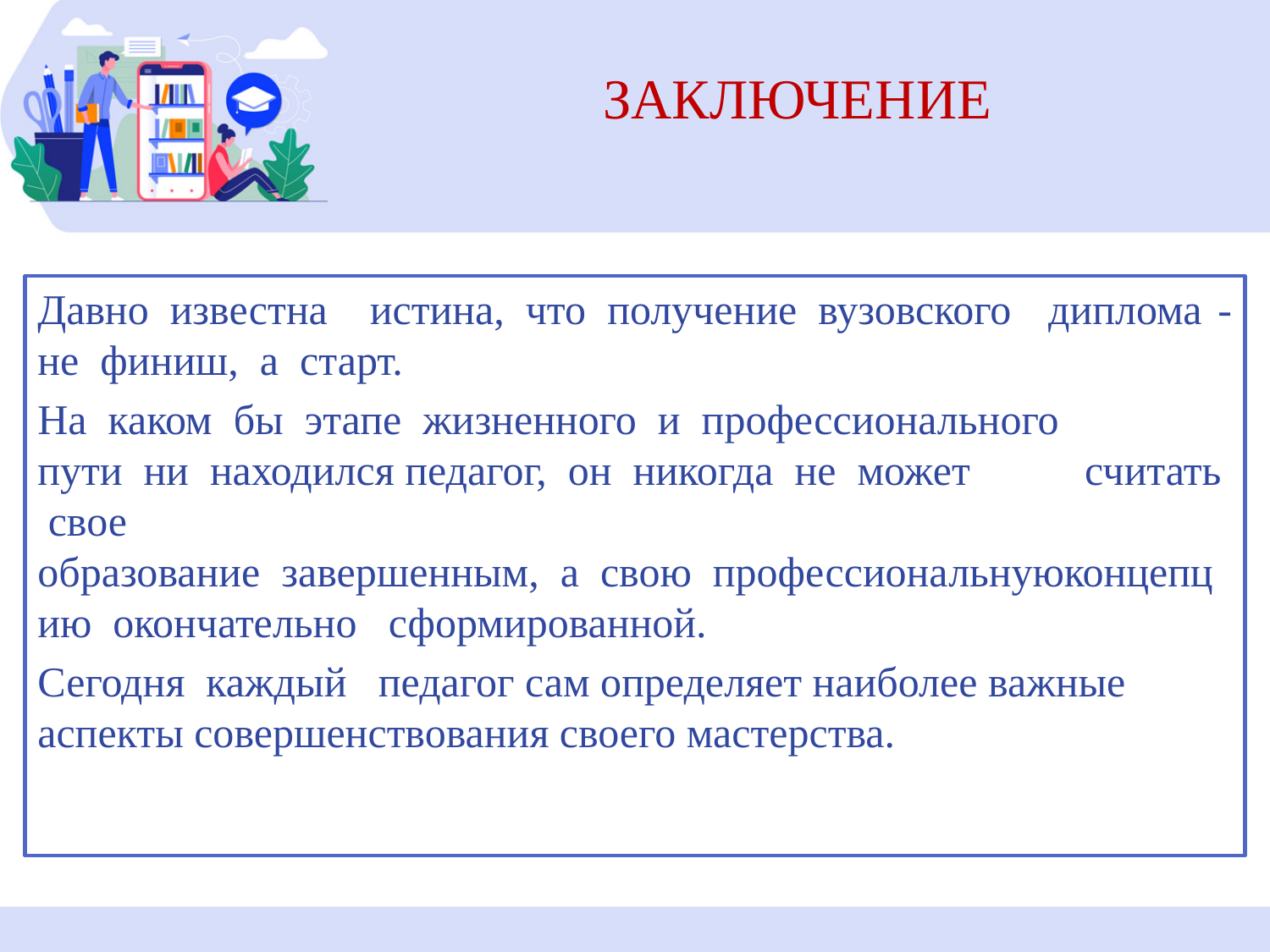

# ЗАКЛЮЧЕНИЕ
Давно  известна    истина,  что  получение  вузовского   диплома - не  финиш,  а  старт.
На  каком  бы  этапе  жизненного  и  профессионального пути  ни  находился педагог,  он  никогда  не  может       считать   свое        образование  завершенным,  а  свою  профессиональнуюконцепцию  окончательно   сформированной.
Сегодня  каждый   педагог сам определяет наиболее важные аспекты совершенствования своего мастерства.